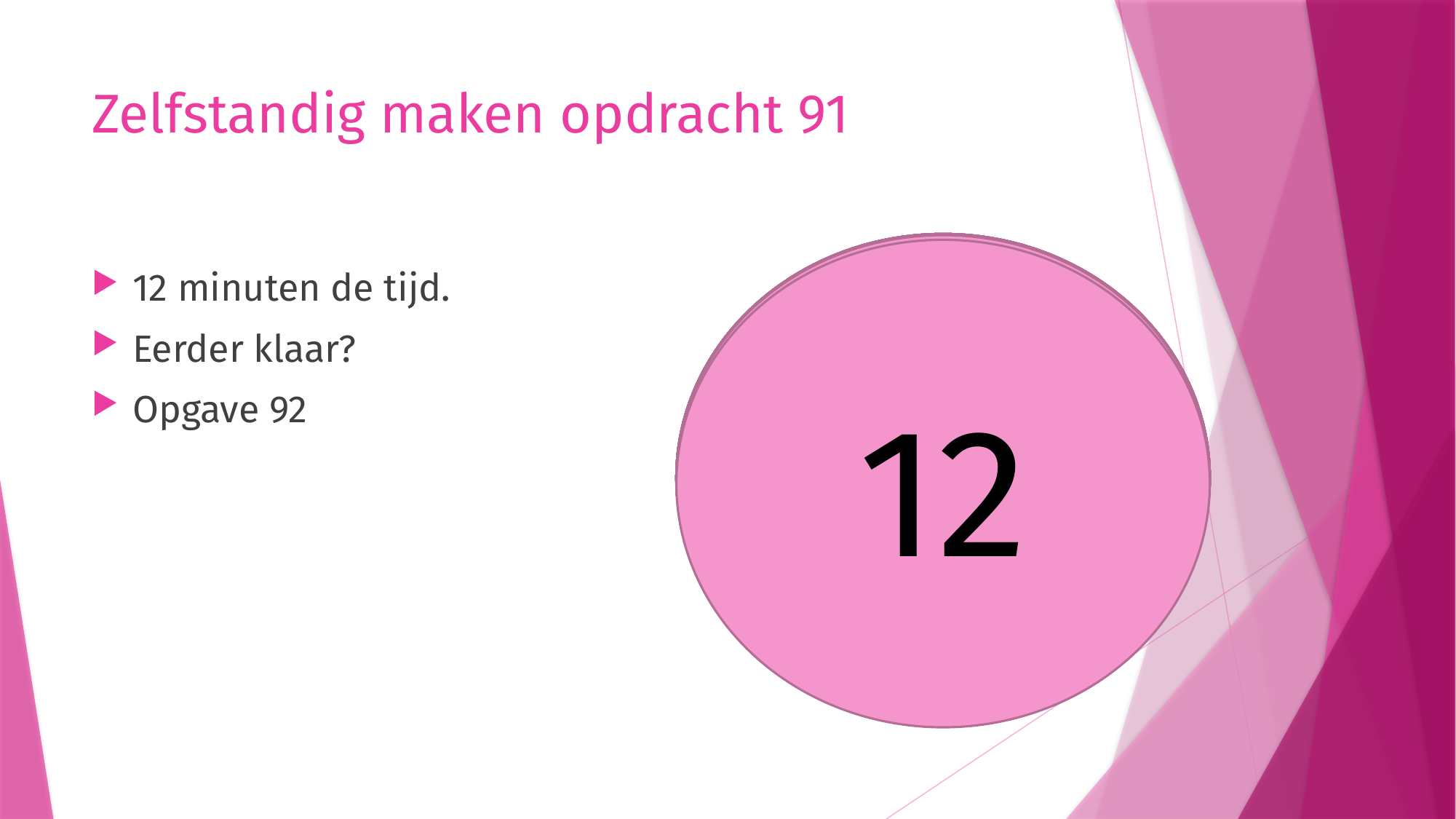

# Zelfstandig maken opdracht 91
10
9
8
5
6
7
4
3
1
2
11
12
12 minuten de tijd.
Eerder klaar?
Opgave 92